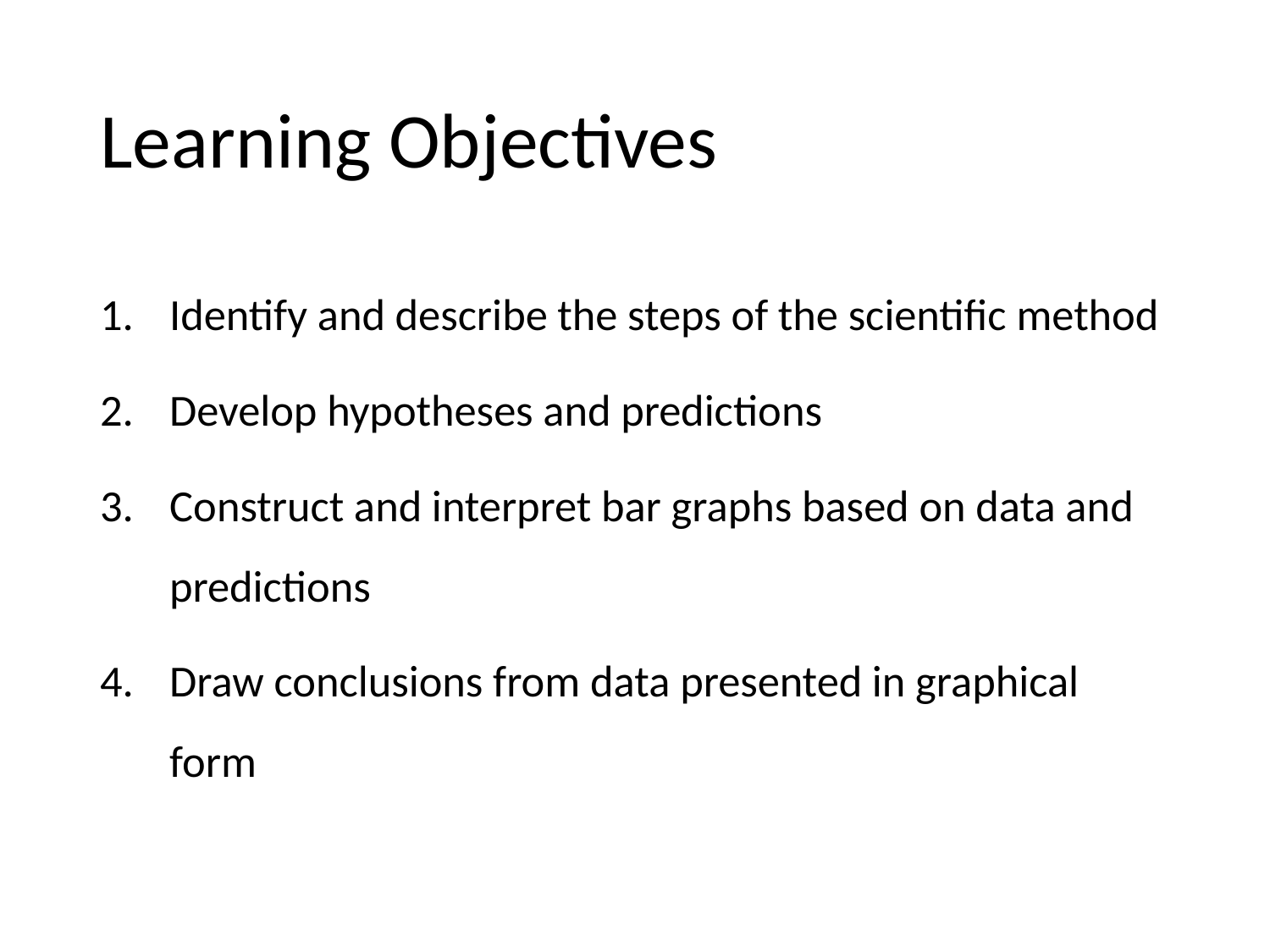

# Learning Objectives
Identify and describe the steps of the scientific method
Develop hypotheses and predictions
Construct and interpret bar graphs based on data and predictions
Draw conclusions from data presented in graphical form